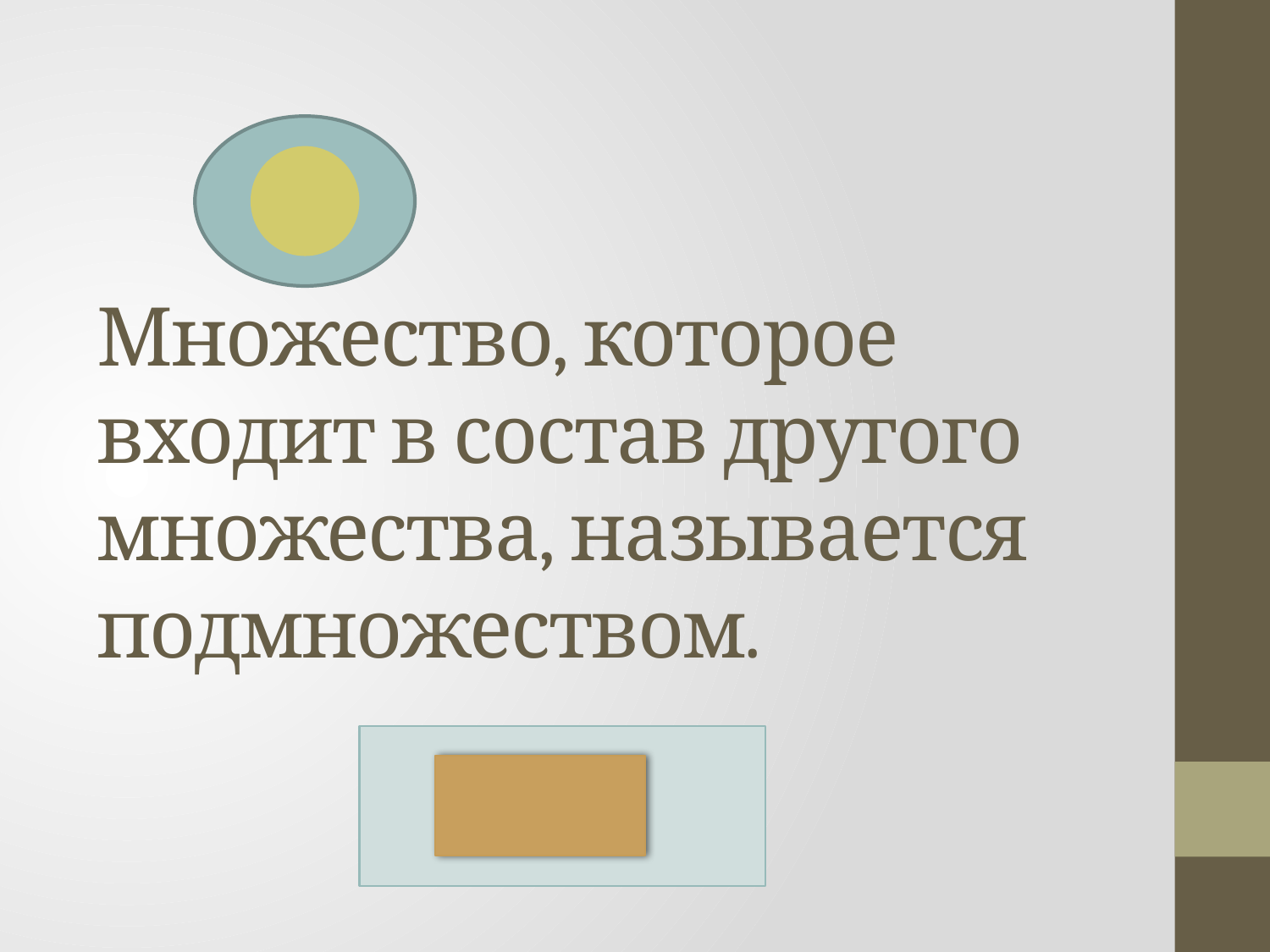

#
Множество, которое входит в состав другого множества, называется подмножеством.